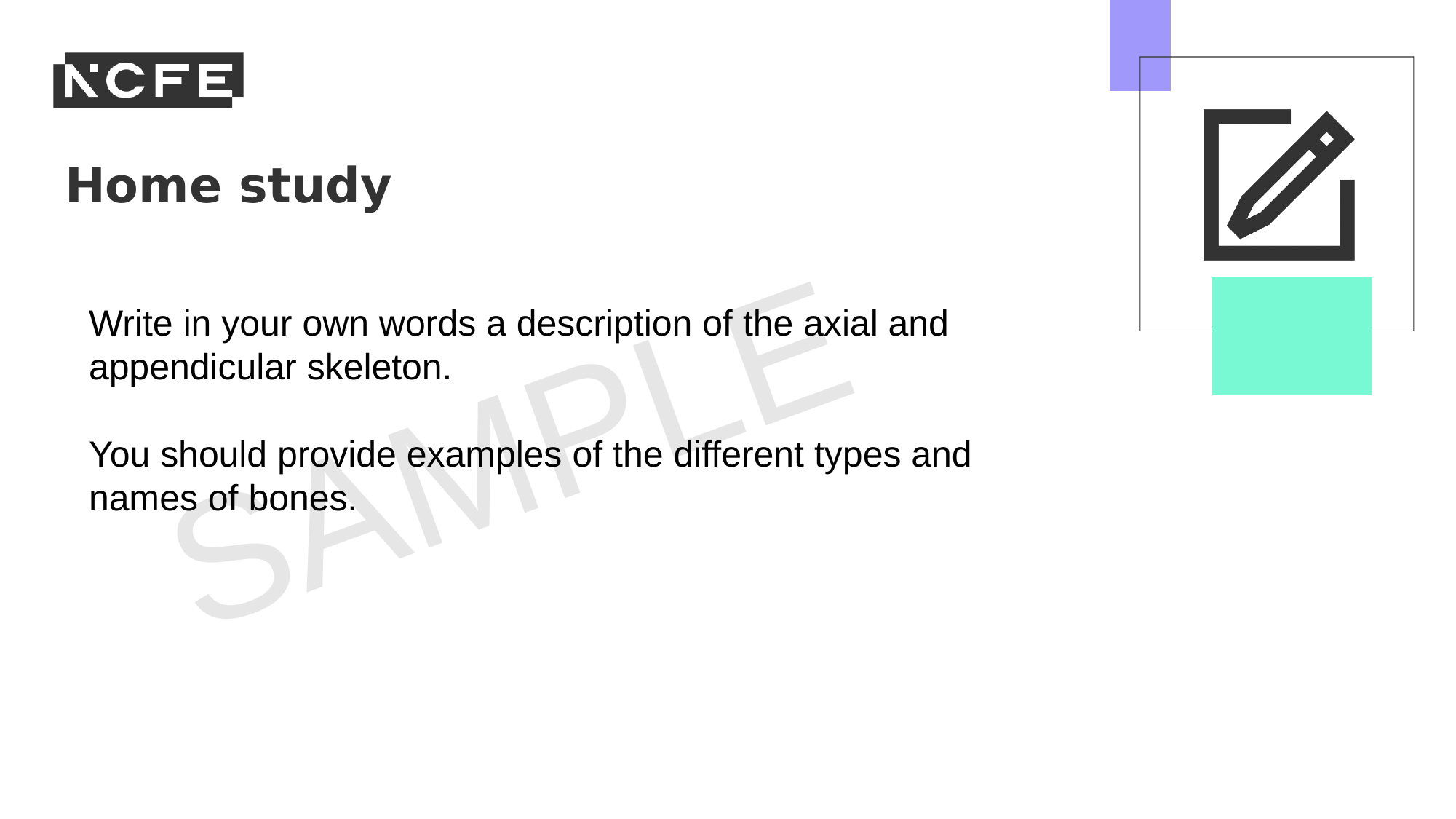

Write in your own words a description of the axial and appendicular skeleton.

You should provide examples of the different types and names of bones.